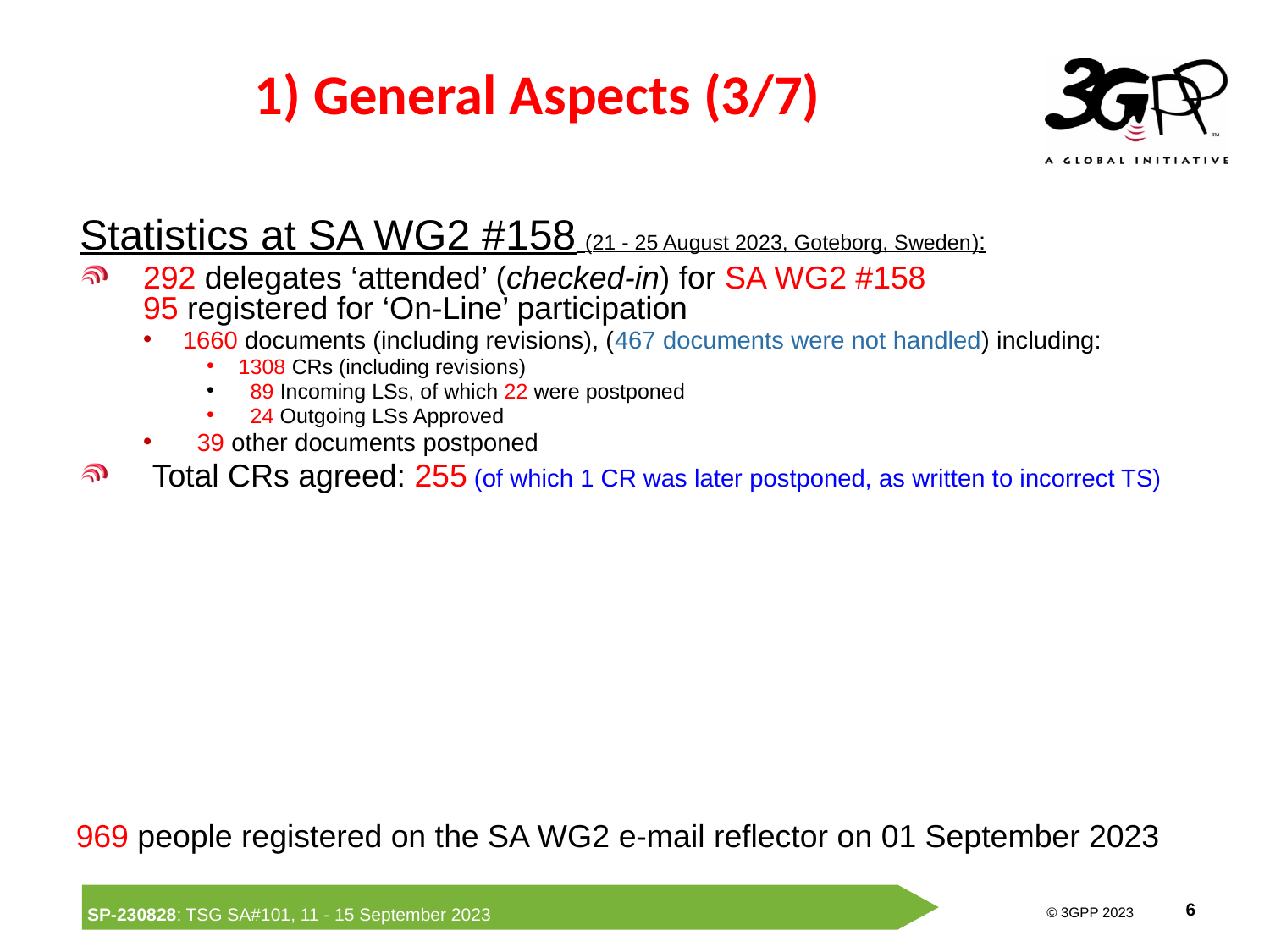

# 1) General Aspects (3/7)

Statistics at SA WG2 #158 (21 - 25 August 2023, Goteborg, Sweden):
292 delegates ‘attended’ (checked-in) for SA WG2 #158
95 registered for ‘On-Line’ participation
1660 documents (including revisions), (467 documents were not handled) including:
1308 CRs (including revisions)
  89 Incoming LSs, of which 22 were postponed
  24 Outgoing LSs Approved
  39 other documents postponed
 Total CRs agreed: 255 (of which 1 CR was later postponed, as written to incorrect TS)

969 people registered on the SA WG2 e-mail reflector on 01 September 2023